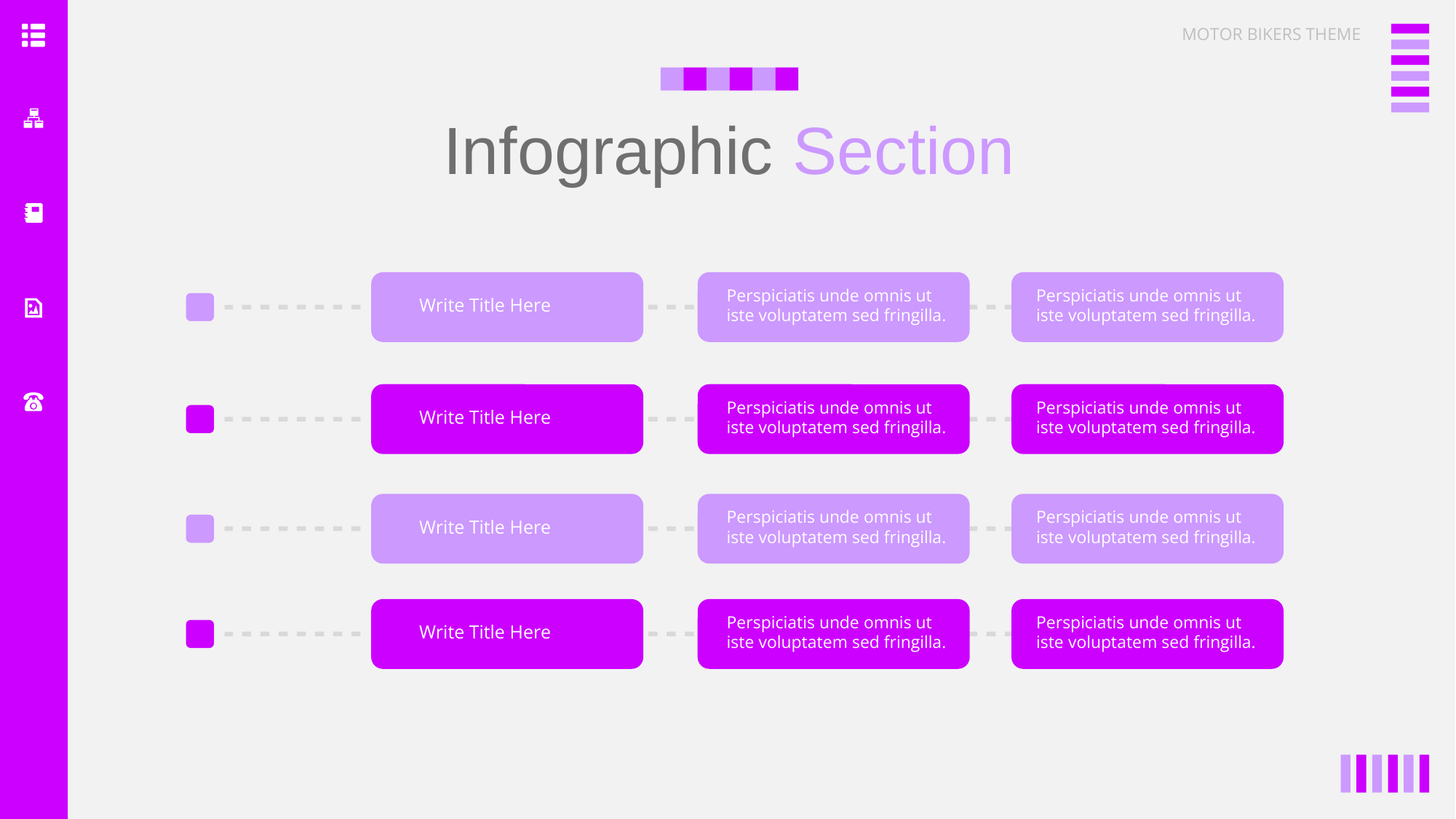

MOTOR BIKERS THEME

Infographic Section

Perspiciatis unde omnis ut iste voluptatem sed fringilla.
Perspiciatis unde omnis ut iste voluptatem sed fringilla.
Write Title Here

Perspiciatis unde omnis ut iste voluptatem sed fringilla.
Perspiciatis unde omnis ut iste voluptatem sed fringilla.
Write Title Here

Perspiciatis unde omnis ut iste voluptatem sed fringilla.
Perspiciatis unde omnis ut iste voluptatem sed fringilla.
Write Title Here

Perspiciatis unde omnis ut iste voluptatem sed fringilla.
Perspiciatis unde omnis ut iste voluptatem sed fringilla.
Write Title Here